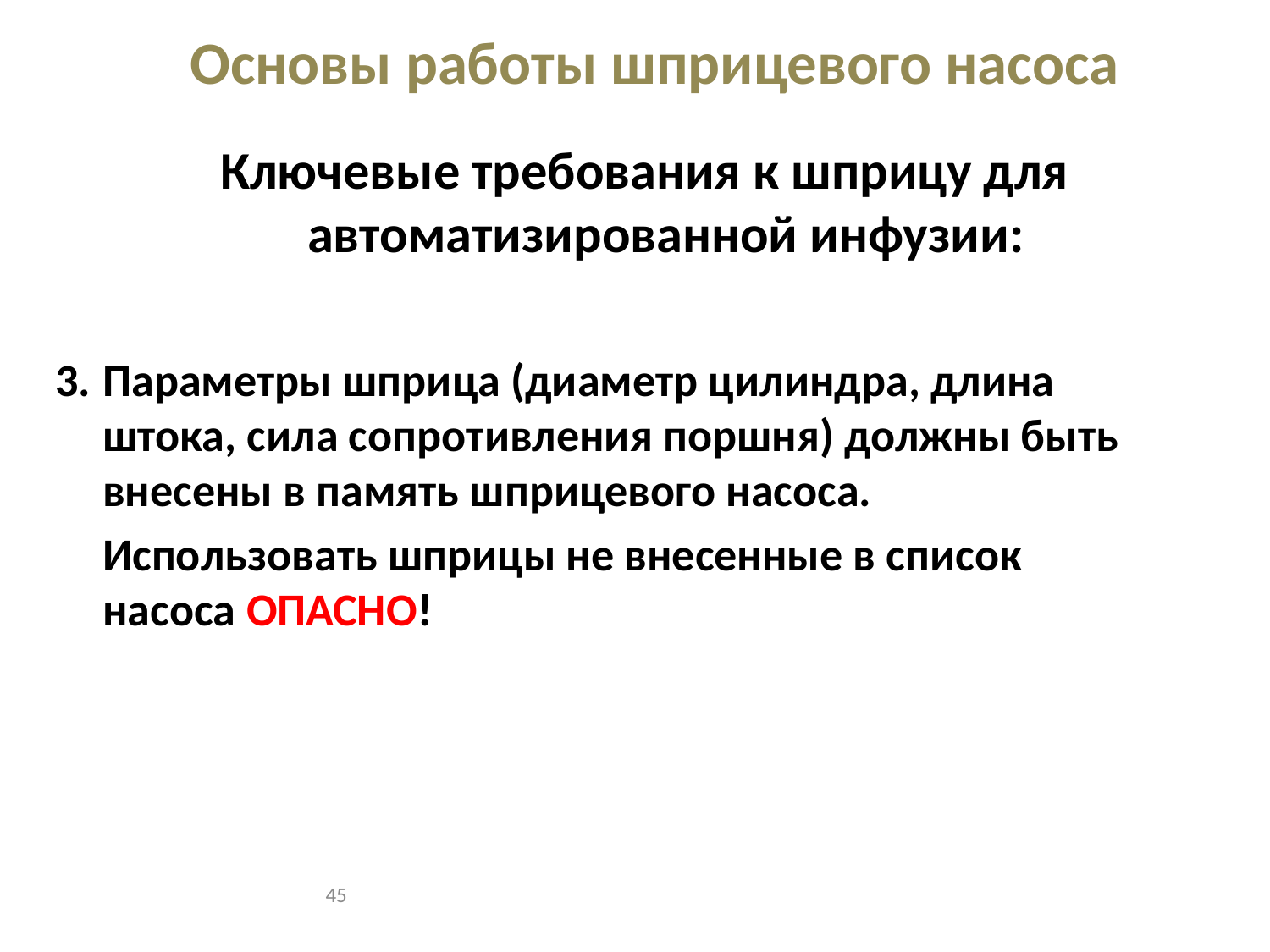

Основы работы шприцевого насоса

Ключевые требования к шприцу для автоматизированной инфузии:
Параметры шприца (диаметр цилиндра, длина штока, сила сопротивления поршня) должны быть внесены в память шприцевого насоса.
	Использовать шприцы не внесенные в список насоса ОПАСНО!

45